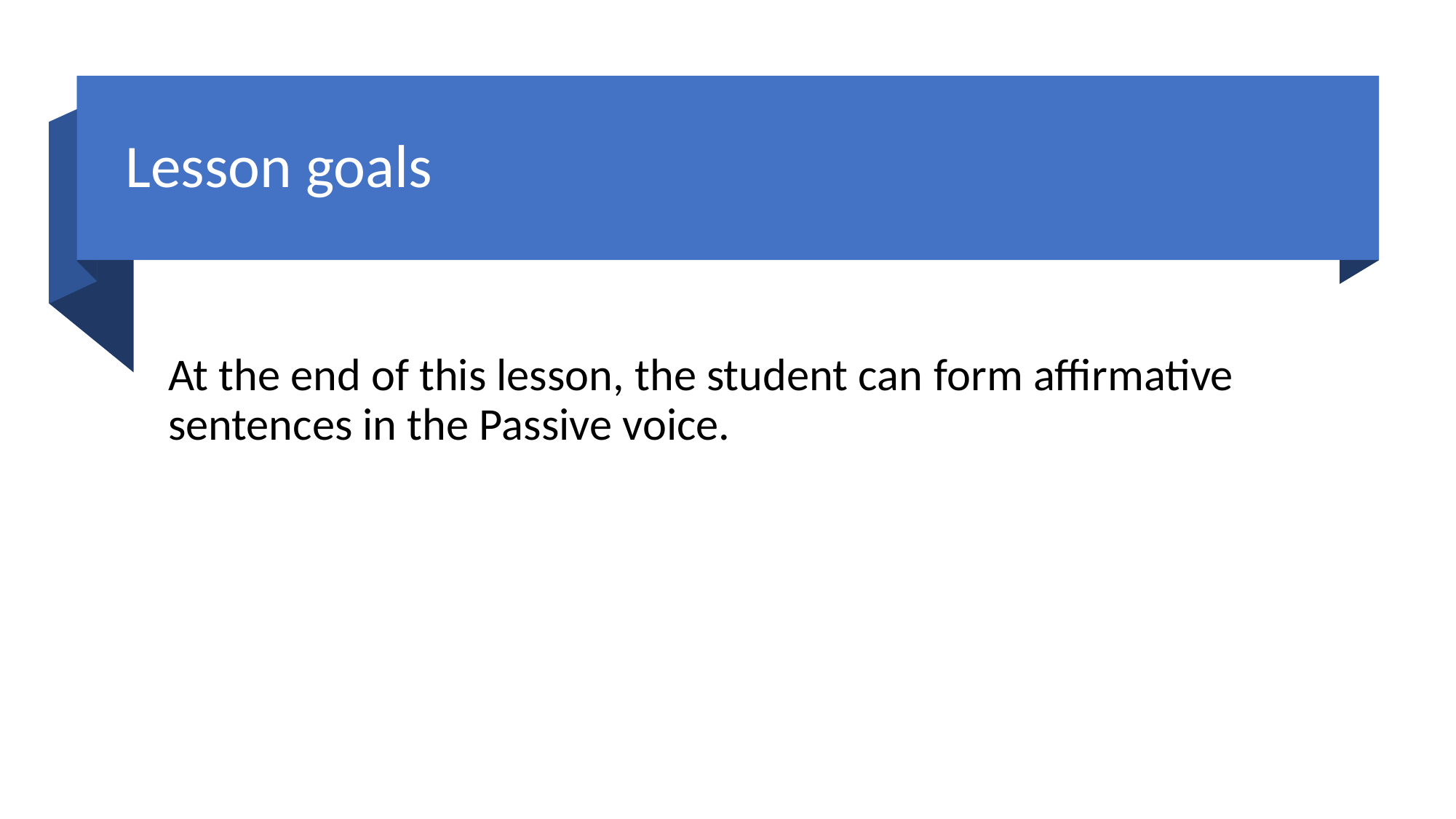

# Lesson goals

At the end of this lesson, the student can form affirmative sentences in the Passive voice.